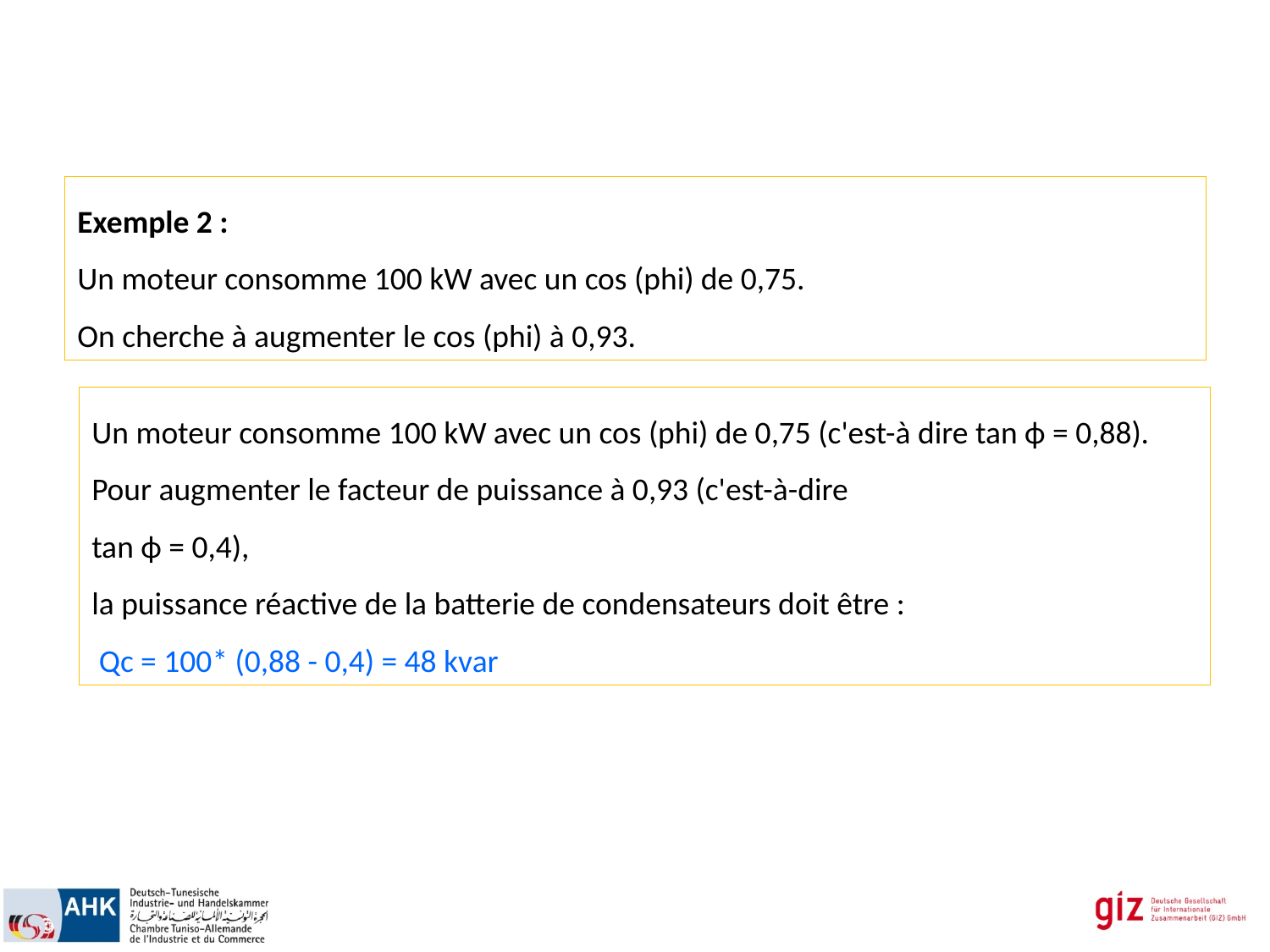

Exemple 2 :
Un moteur consomme 100 kW avec un cos (phi) de 0,75.
On cherche à augmenter le cos (phi) à 0,93.
Un moteur consomme 100 kW avec un cos (phi) de 0,75 (c'est-à dire tan ϕ = 0,88).
Pour augmenter le facteur de puissance à 0,93 (c'est-à-dire
tan ϕ = 0,4),
la puissance réactive de la batterie de condensateurs doit être :
 Qc = 100* (0,88 - 0,4) = 48 kvar